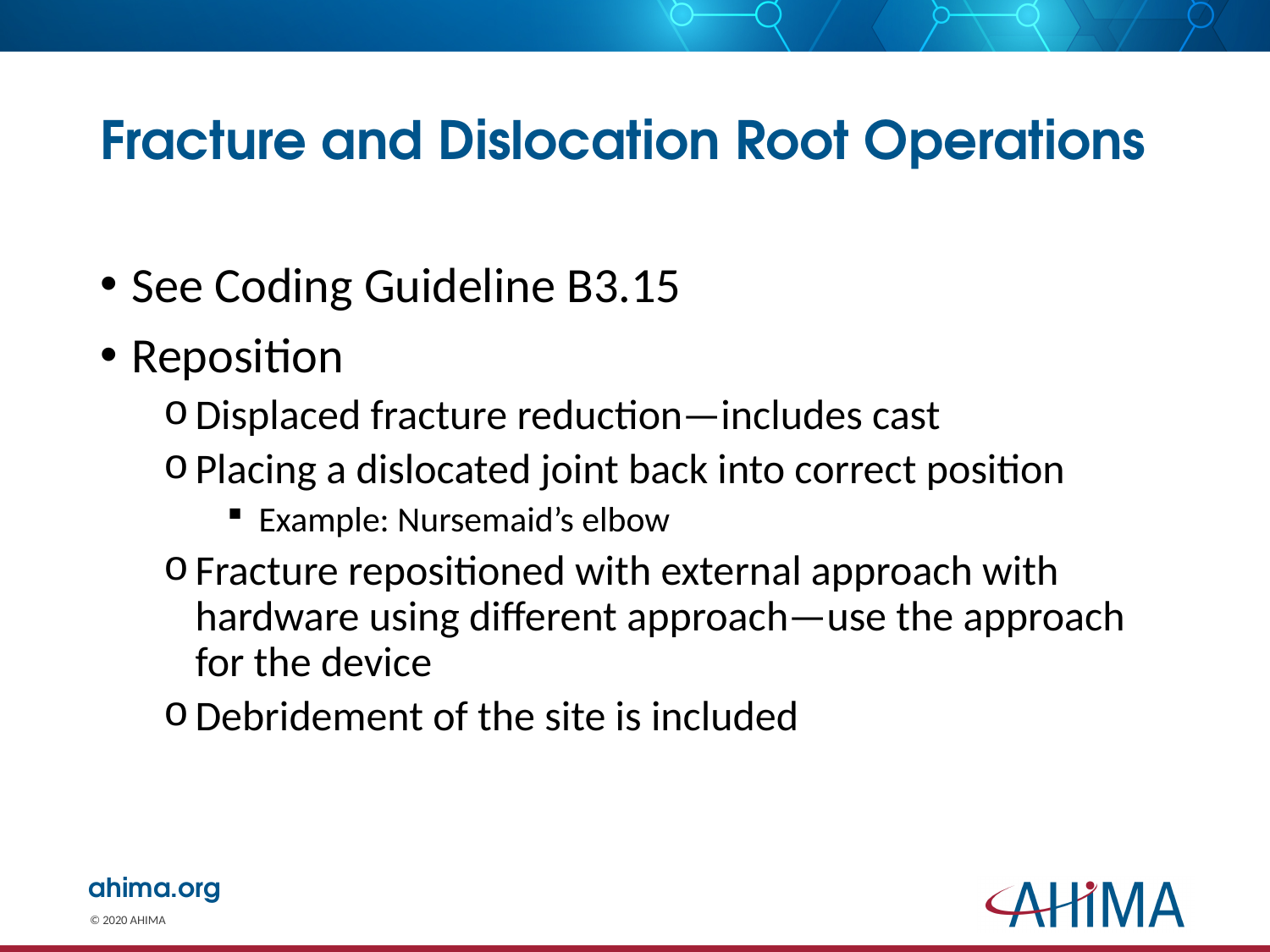

# Fracture and Dislocation Root Operations
See Coding Guideline B3.15
Reposition
Displaced fracture reduction—includes cast
Placing a dislocated joint back into correct position
Example: Nursemaid’s elbow
Fracture repositioned with external approach with hardware using different approach—use the approach for the device
Debridement of the site is included